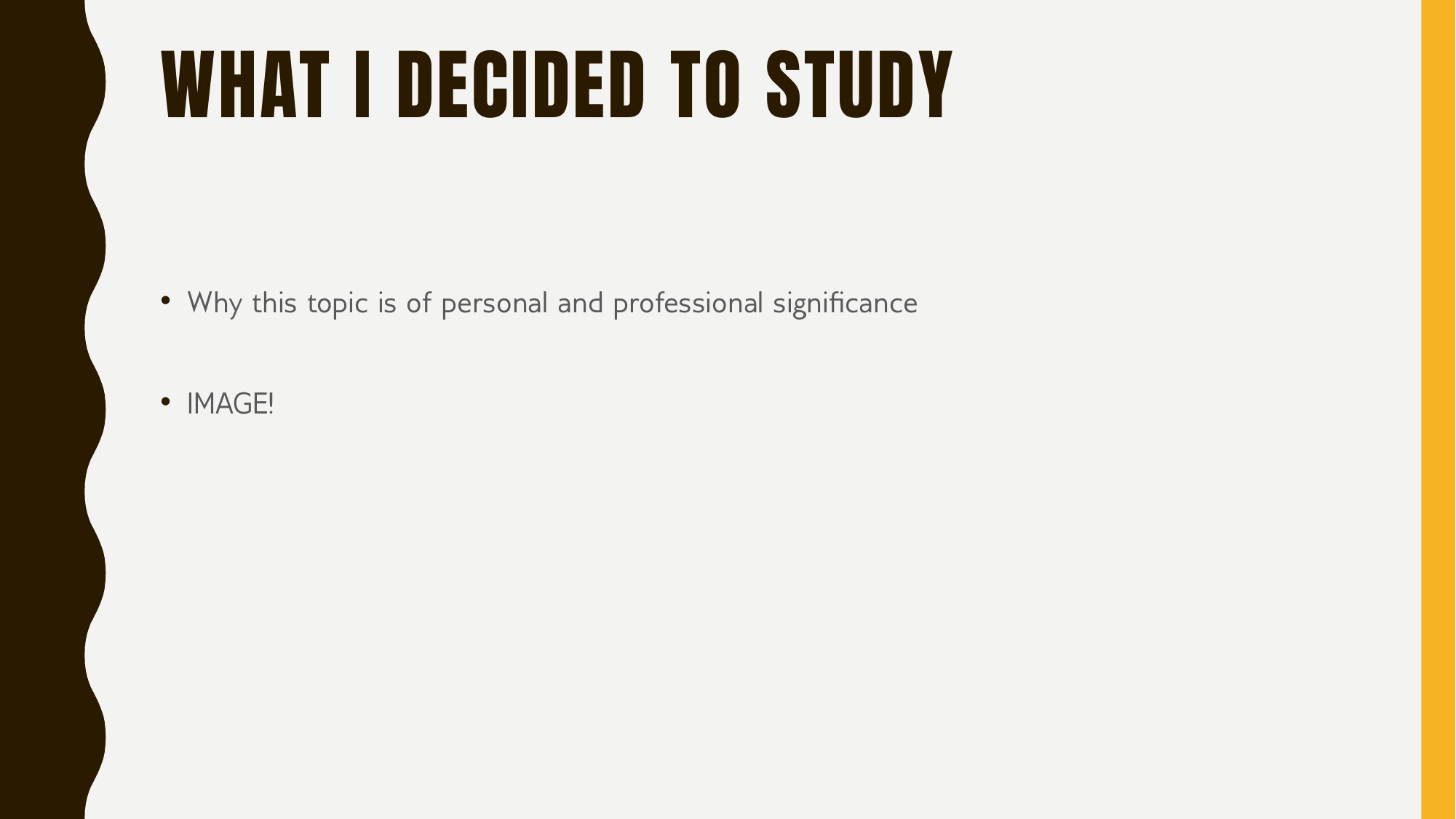

# What I decided to study
Why this topic is of personal and professional significance

IMAGE!